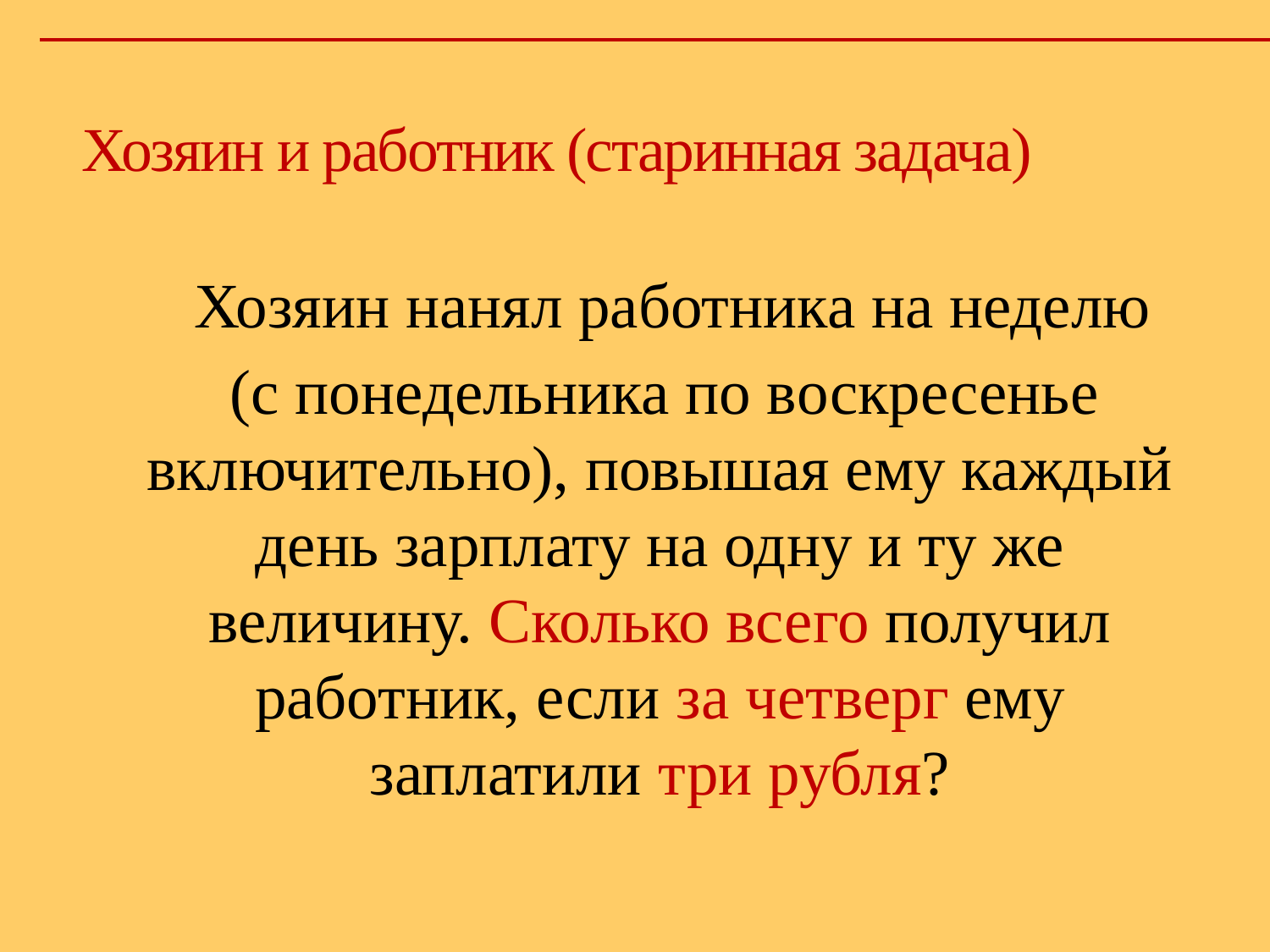

# Хозяин и работник (старинная задача)

    Хозяин нанял работника на неделю
   (с понедельника по воскресенье включительно), повышая ему каждый день зарплату на одну и ту же величину. Сколько всего получил работник, если за четверг ему заплатили три рубля?